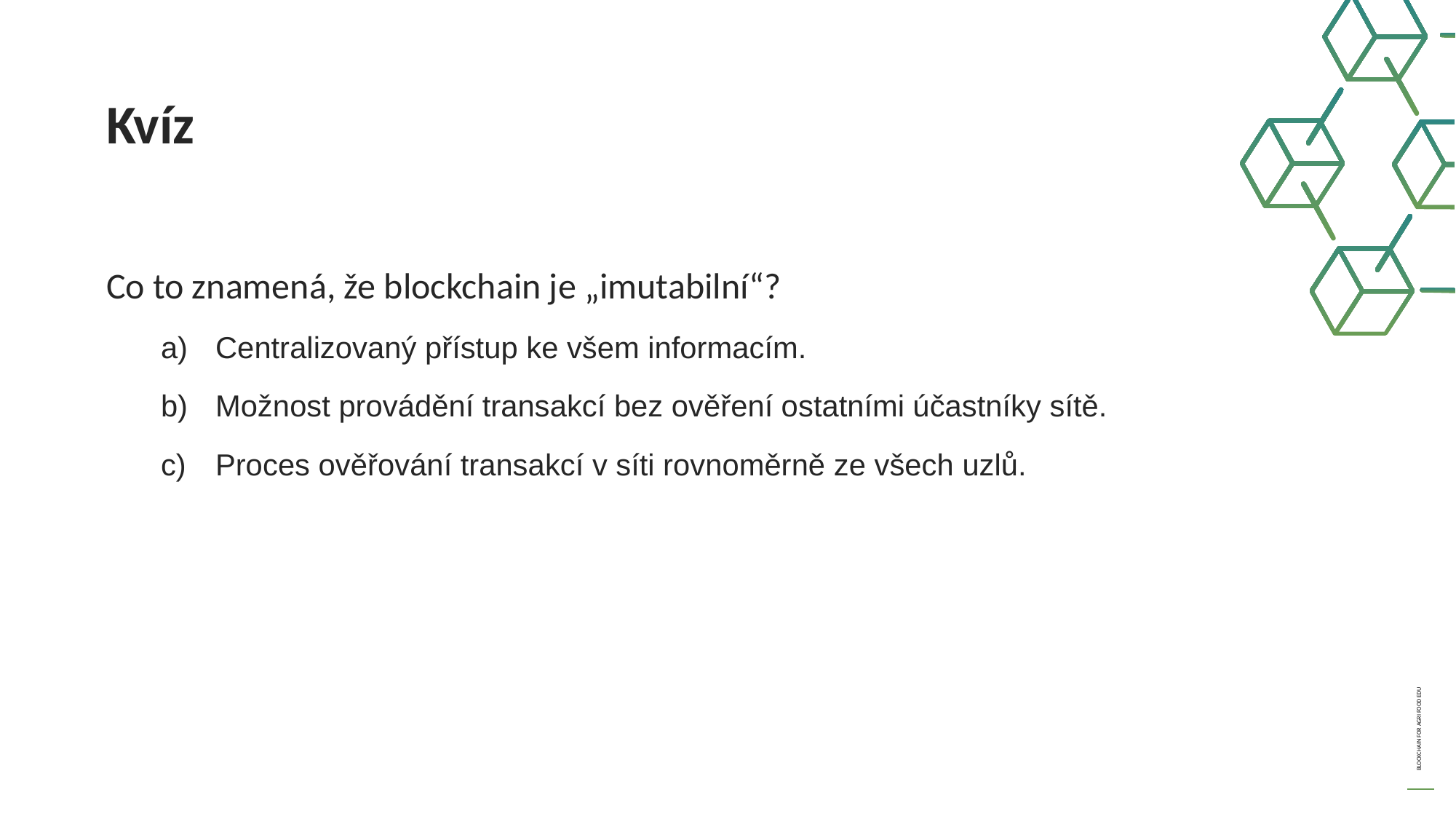

Kvíz
Co to znamená, že blockchain je „imutabilní“?
Centralizovaný přístup ke všem informacím.
Možnost provádění transakcí bez ověření ostatními účastníky sítě.
Proces ověřování transakcí v síti rovnoměrně ze všech uzlů.